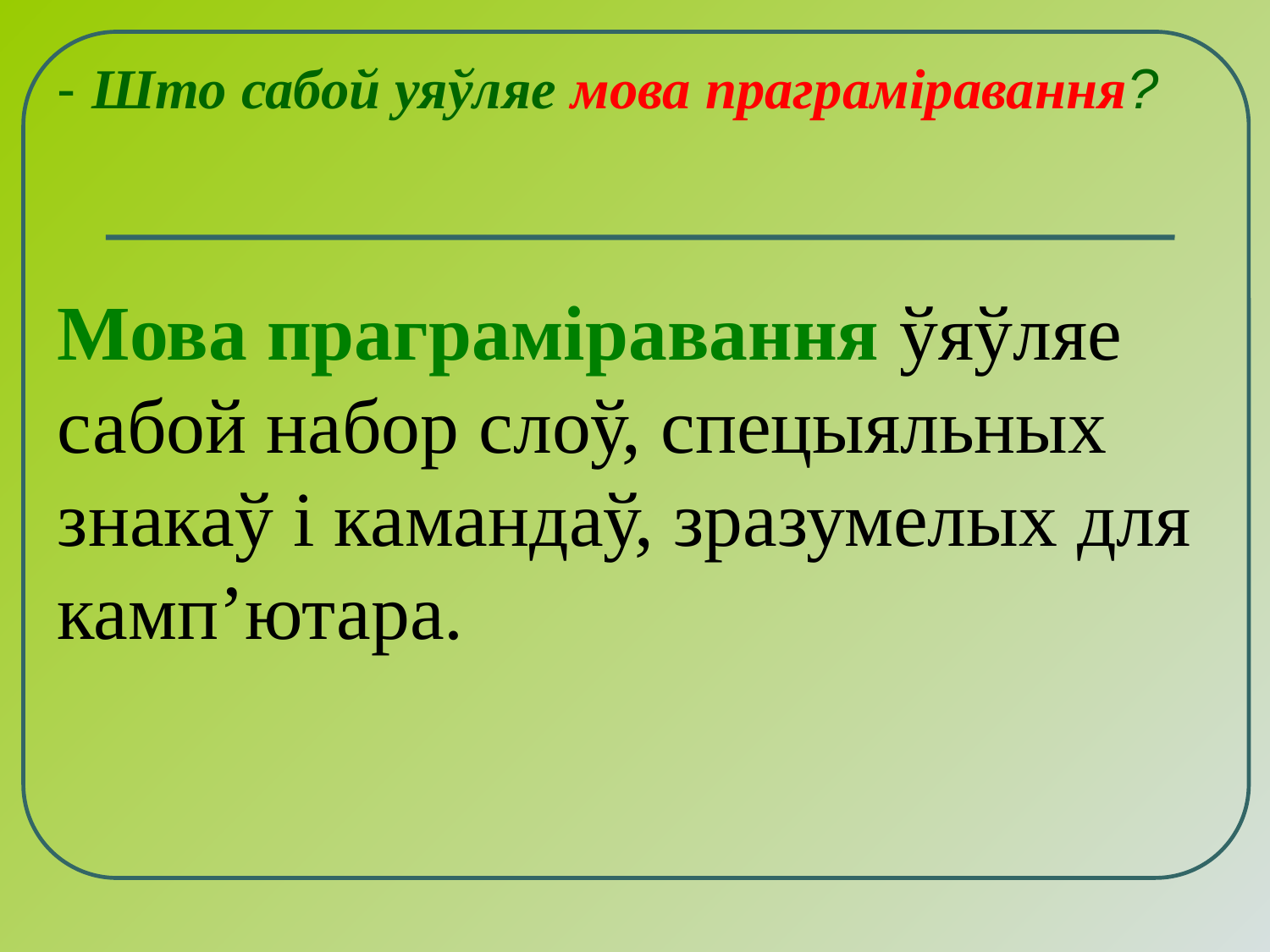

- Што сабой уяўляе мова праграміравання?
Мова праграміравання ўяўляе сабой набор слоў, спецыяльных знакаў і камандаў, зразумелых для камп’ютара.